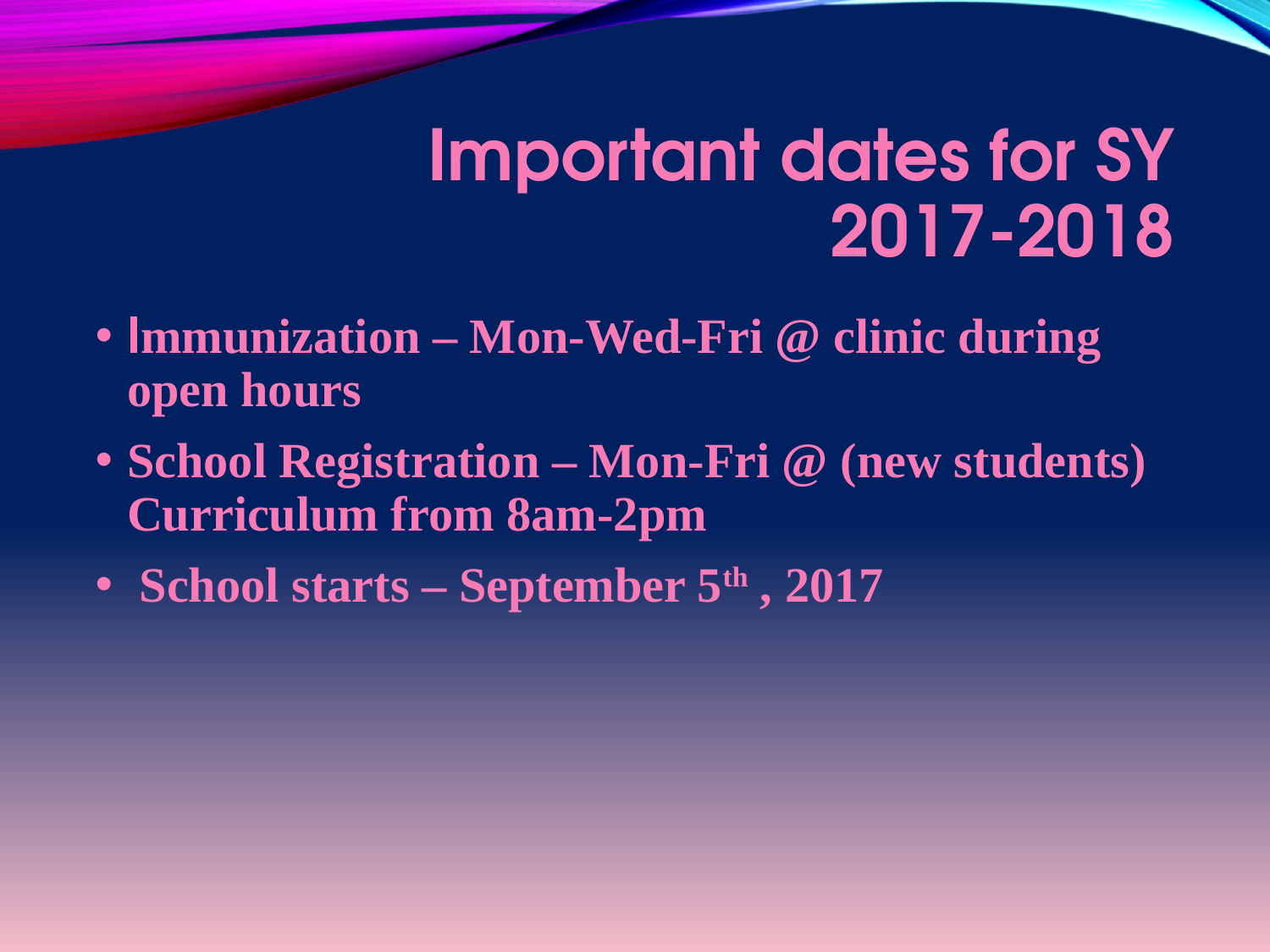

# Important dates for SY 2017-2018
Immunization – Mon-Wed-Fri @ clinic during open hours
School Registration – Mon-Fri @ (new students) Curriculum from 8am-2pm
 School starts – September 5th , 2017